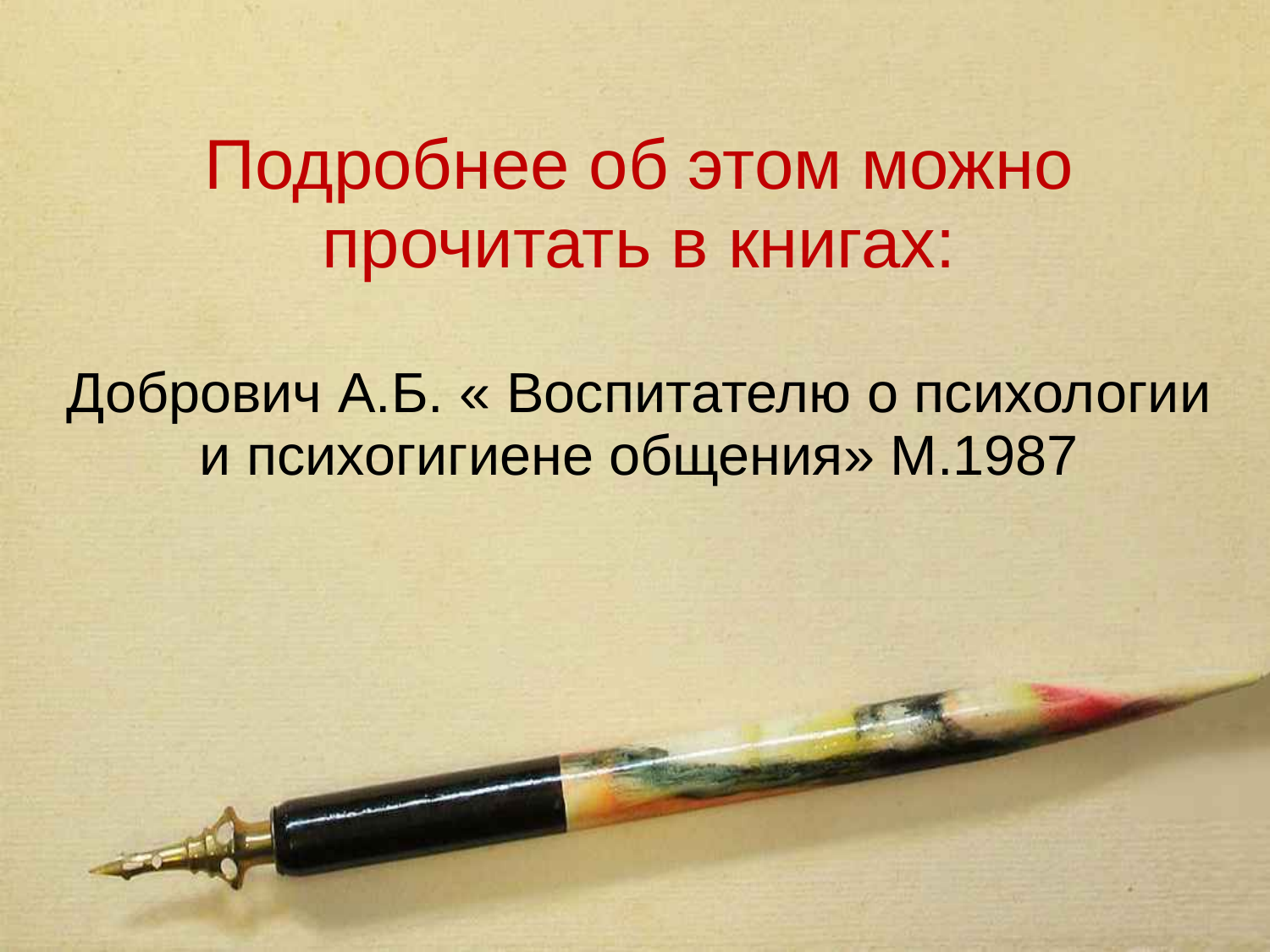

# Подробнее об этом можно прочитать в книгах: Добрович А.Б. « Воспитателю о психологии и психогигиене общения» М.1987